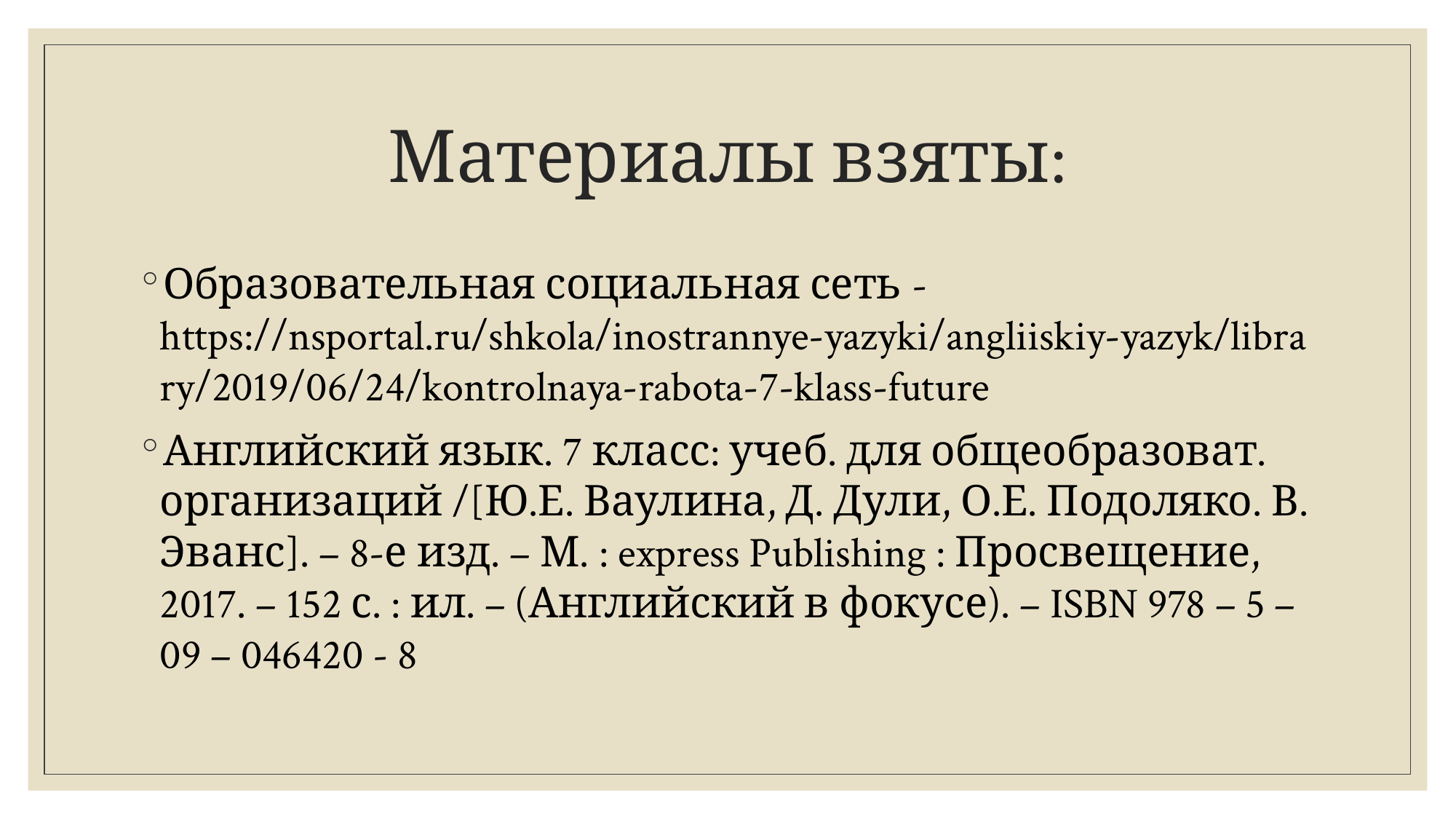

# Материалы взяты:
Образовательная социальная сеть - https://nsportal.ru/shkola/inostrannye-yazyki/angliiskiy-yazyk/library/2019/06/24/kontrolnaya-rabota-7-klass-future
Английский язык. 7 класс: учеб. для общеобразоват. организаций /[Ю.Е. Ваулина, Д. Дули, О.Е. Подоляко. В. Эванс]. – 8-е изд. – М. : express Publishing : Просвещение, 2017. – 152 с. : ил. – (Английский в фокусе). – ISBN 978 – 5 – 09 – 046420 - 8